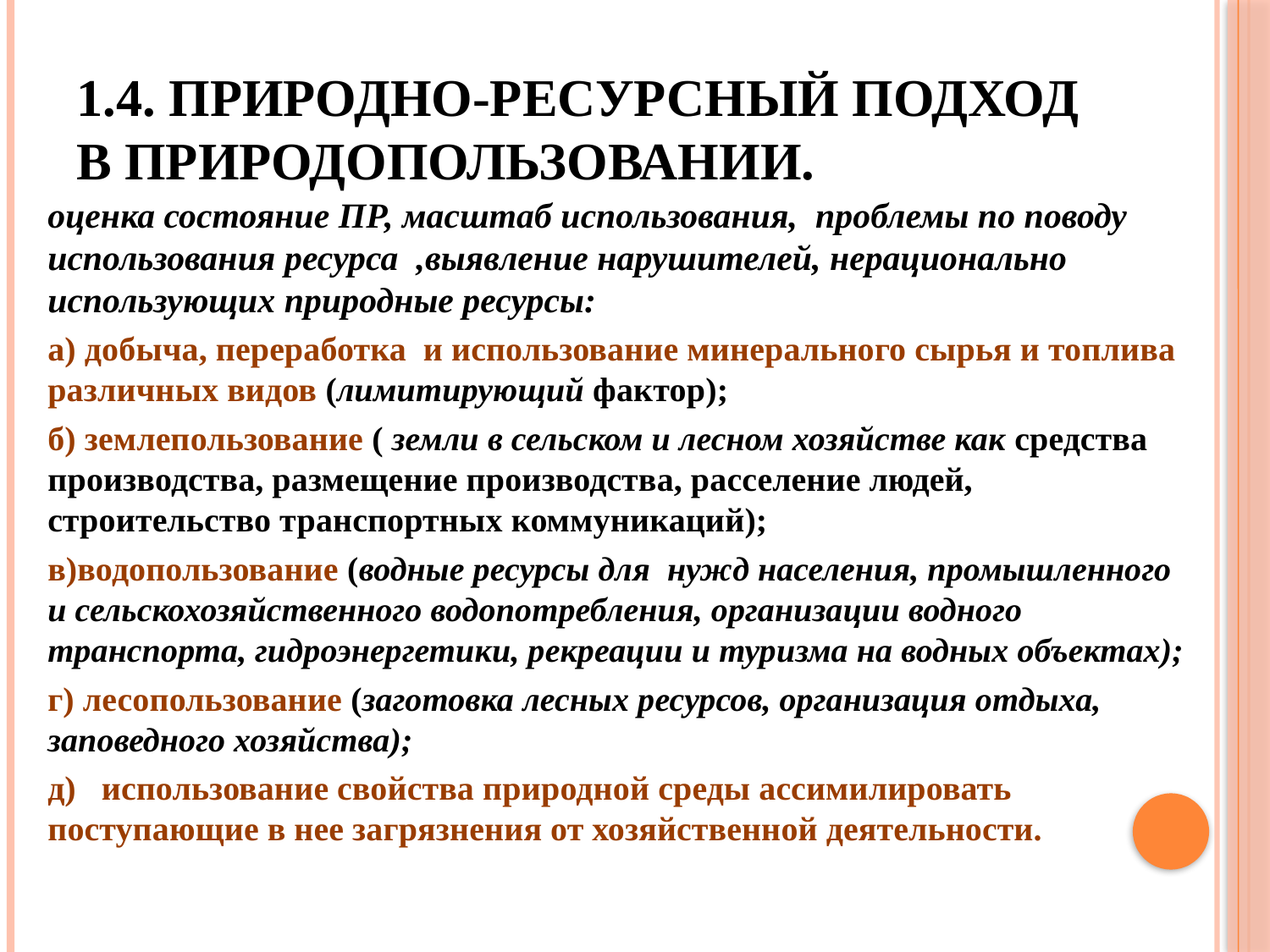

1.4. ПРИРОДНО-РЕСУРСНЫЙ ПОДХОД В ПРИРОДОПОЛЬЗОВАНИИ.
оценка состояние ПР, масштаб использования,  проблемы по поводу использования ресурса  ,выявление нарушителей, нерационально использующих природные ресурсы:
а) добыча, переработка  и использование минерального сырья и топлива различных видов (лимитирующий фактор);
б) землепользование ( земли в сельском и лесном хозяйстве как средства производства, размещение производства, расселение людей, строительство транспортных коммуникаций);
в)водопользование (водные ресурсы для  нужд населения, промышленного и сельскохозяйственного водопотребления, организации водного транспорта, гидроэнергетики, рекреации и туризма на водных объектах);
г) лесопользование (заготовка лесных ресурсов, организация отдыха, заповедного хозяйства);
д)   использование свойства природной среды ассимилировать поступающие в нее загрязнения от хозяйственной деятельности.